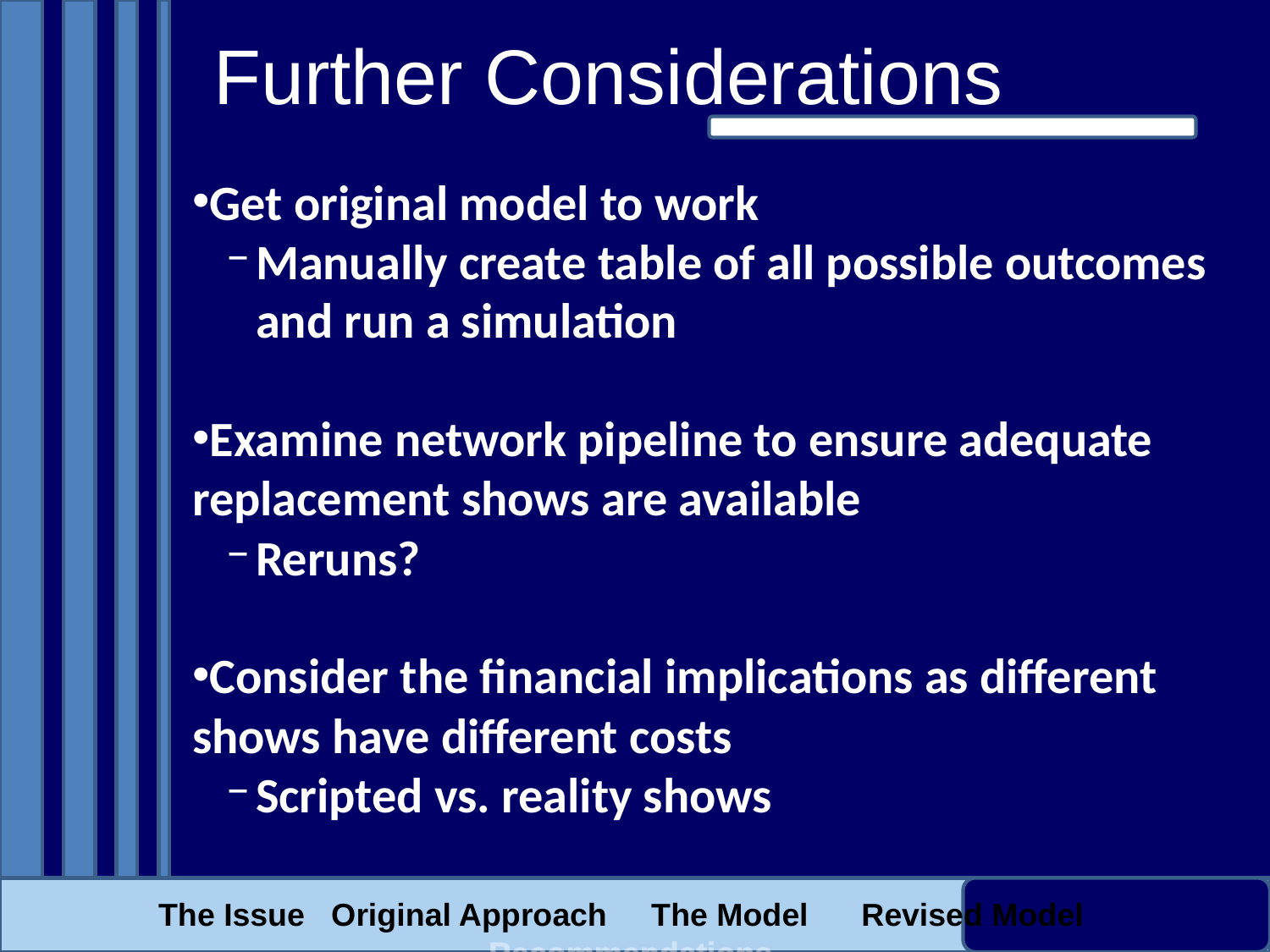

Further Considerations

Get original model to work
Manually create table of all possible outcomes and run a simulation

Examine network pipeline to ensure adequate replacement shows are available
Reruns?

Consider the financial implications as different shows have different costs
Scripted vs. reality shows

The Issue   Original Approach     The Model      Revised Model    Recommendations